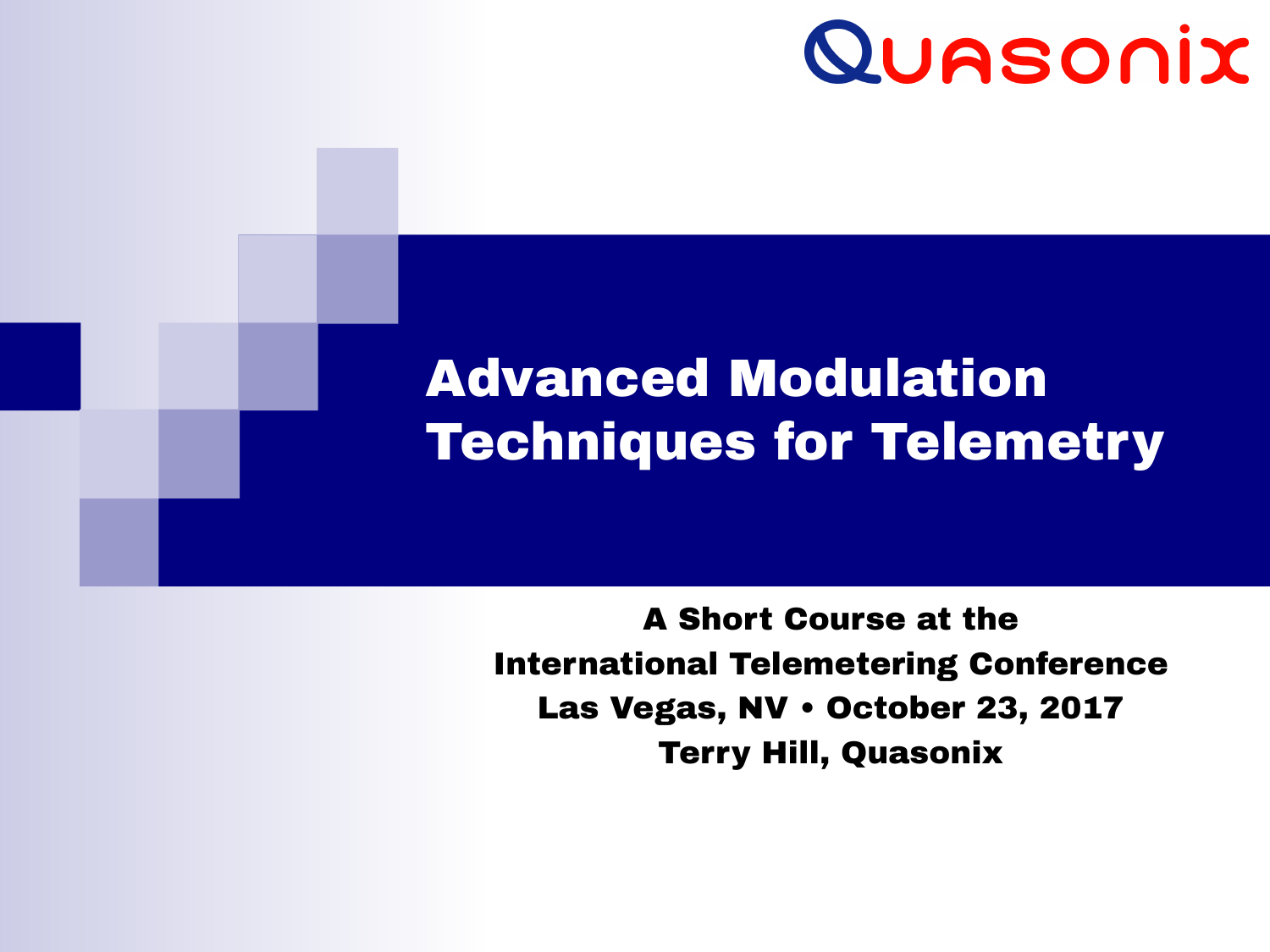

# Advanced Modulation Techniques for Telemetry
A Short Course at the
International Telemetering Conference
Las Vegas, NV • October 23, 2017
Terry Hill, Quasonix